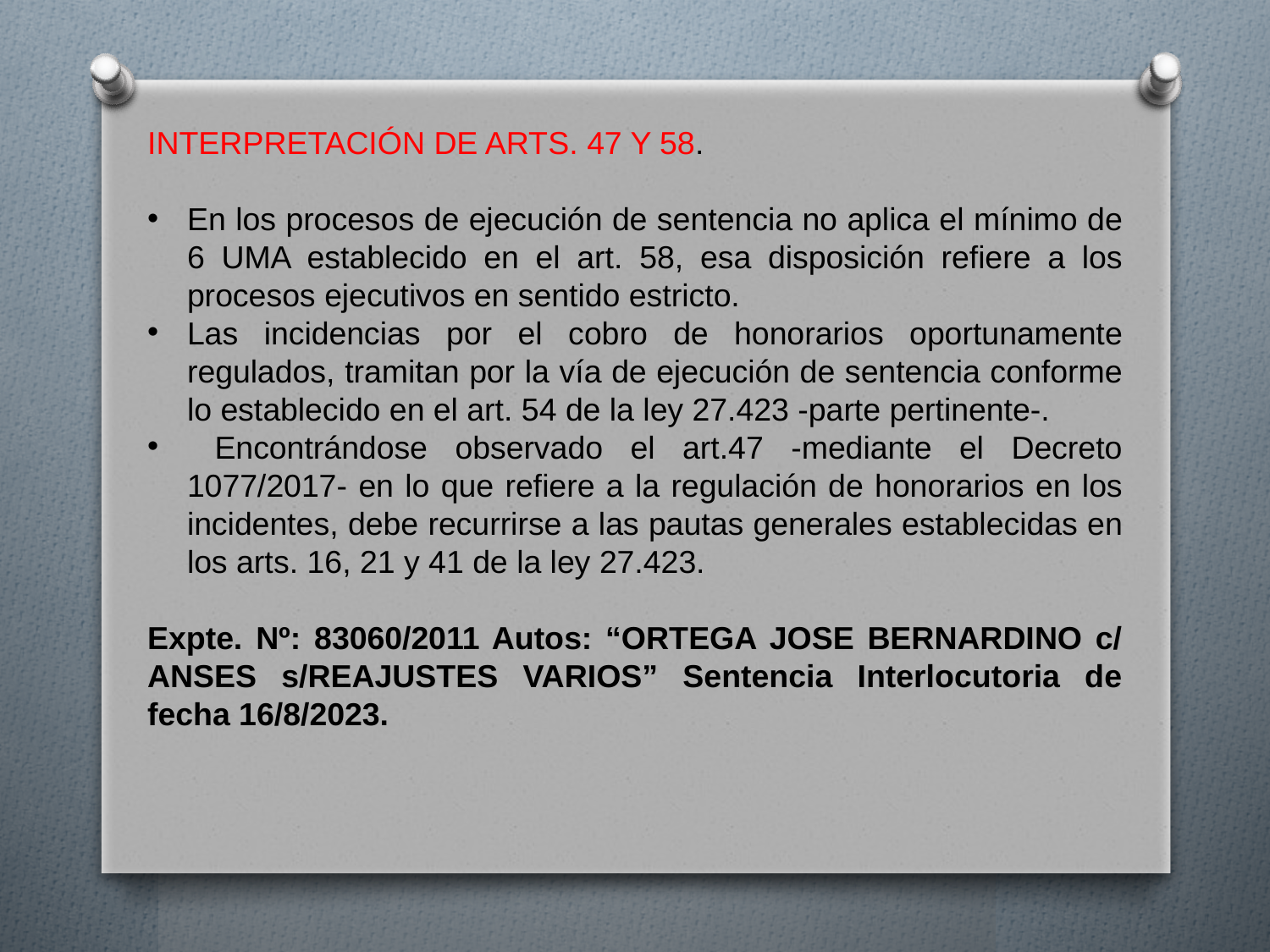

INTERPRETACIÓN DE ARTS. 47 Y 58.

En los procesos de ejecución de sentencia no aplica el mínimo de 6 UMA establecido en el art. 58, esa disposición refiere a los procesos ejecutivos en sentido estricto.
Las incidencias por el cobro de honorarios oportunamente regulados, tramitan por la vía de ejecución de sentencia conforme lo establecido en el art. 54 de la ley 27.423 -parte pertinente-.
 Encontrándose observado el art.47 -mediante el Decreto 1077/2017- en lo que refiere a la regulación de honorarios en los incidentes, debe recurrirse a las pautas generales establecidas en los arts. 16, 21 y 41 de la ley 27.423.

Expte. Nº: 83060/2011 Autos: “ORTEGA JOSE BERNARDINO c/ ANSES s/REAJUSTES VARIOS” Sentencia Interlocutoria de fecha 16/8/2023.